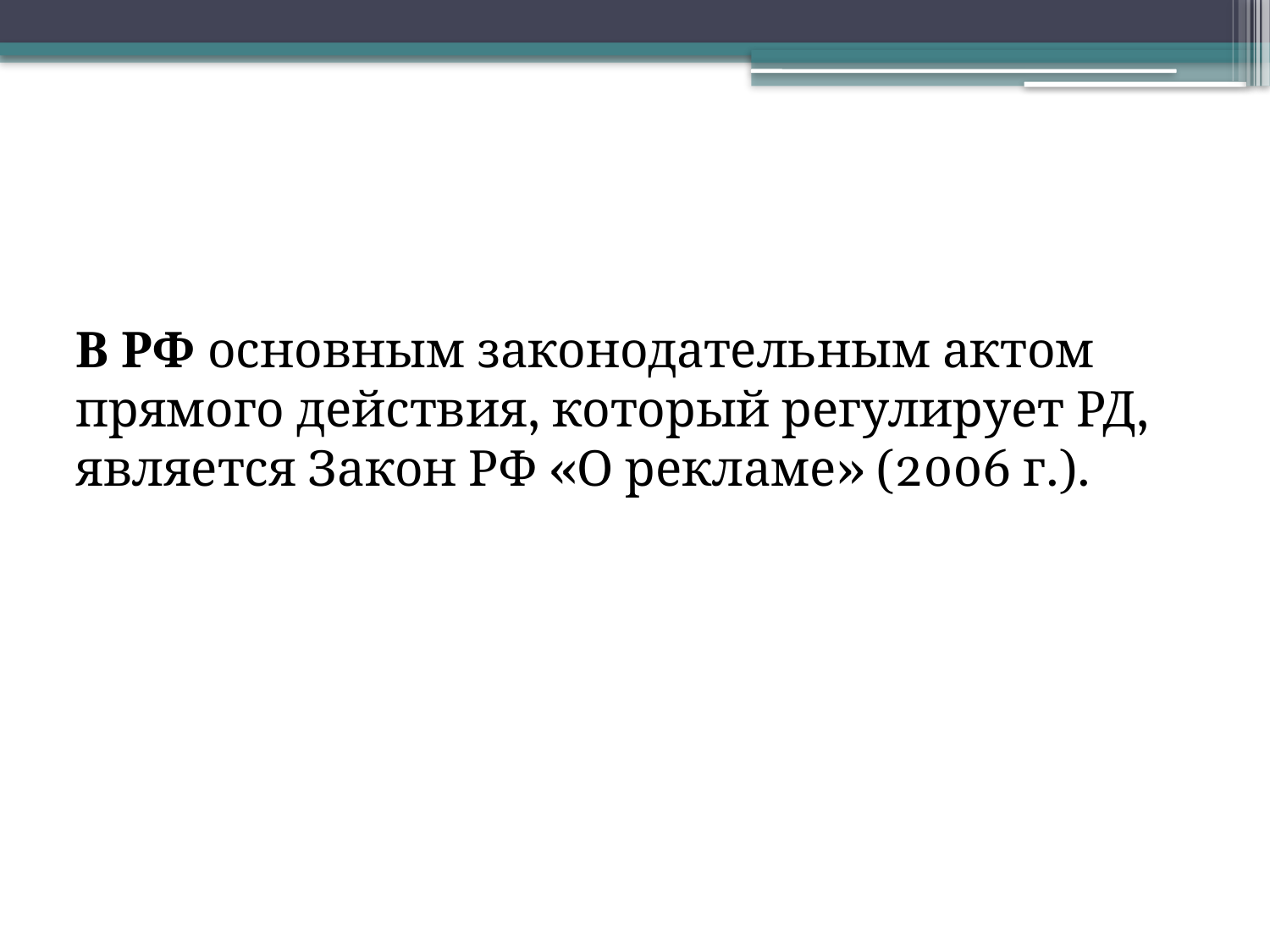

В РФ основным законодательным актом прямого действия, который регулирует РД, является Закон РФ «О рекламе» (2006 г.).